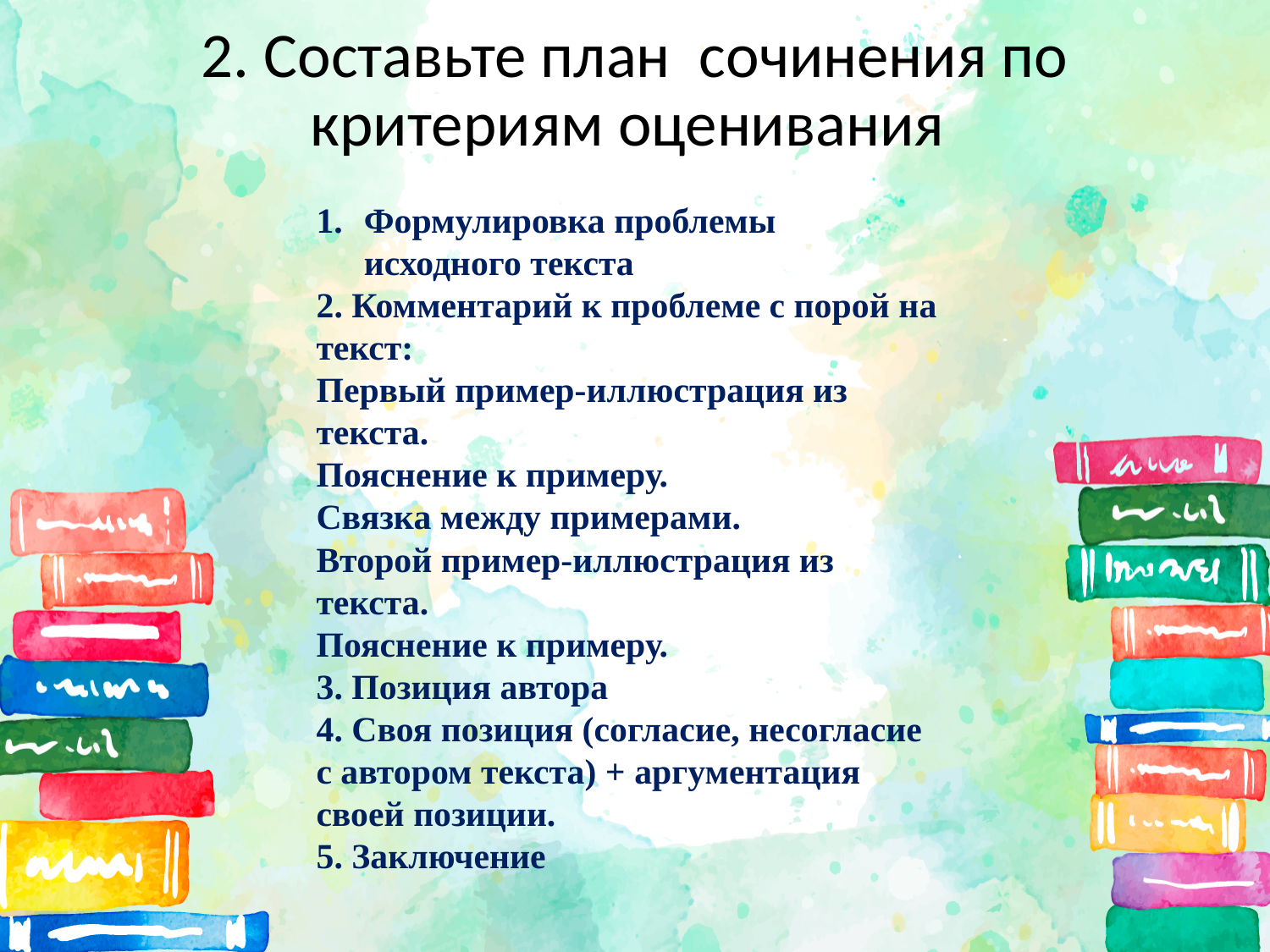

# 2. Составьте план  сочинения по критериям оценивания
Формулировка проблемы исходного текста
2. Комментарий к проблеме с порой на текст:
Первый пример-иллюстрация из текста.
Пояснение к примеру.
Связка между примерами.
Второй пример-иллюстрация из текста.
Пояснение к примеру.
3. Позиция автора
4. Своя позиция (согласие, несогласие с автором текста) + аргументация своей позиции.
5. Заключение